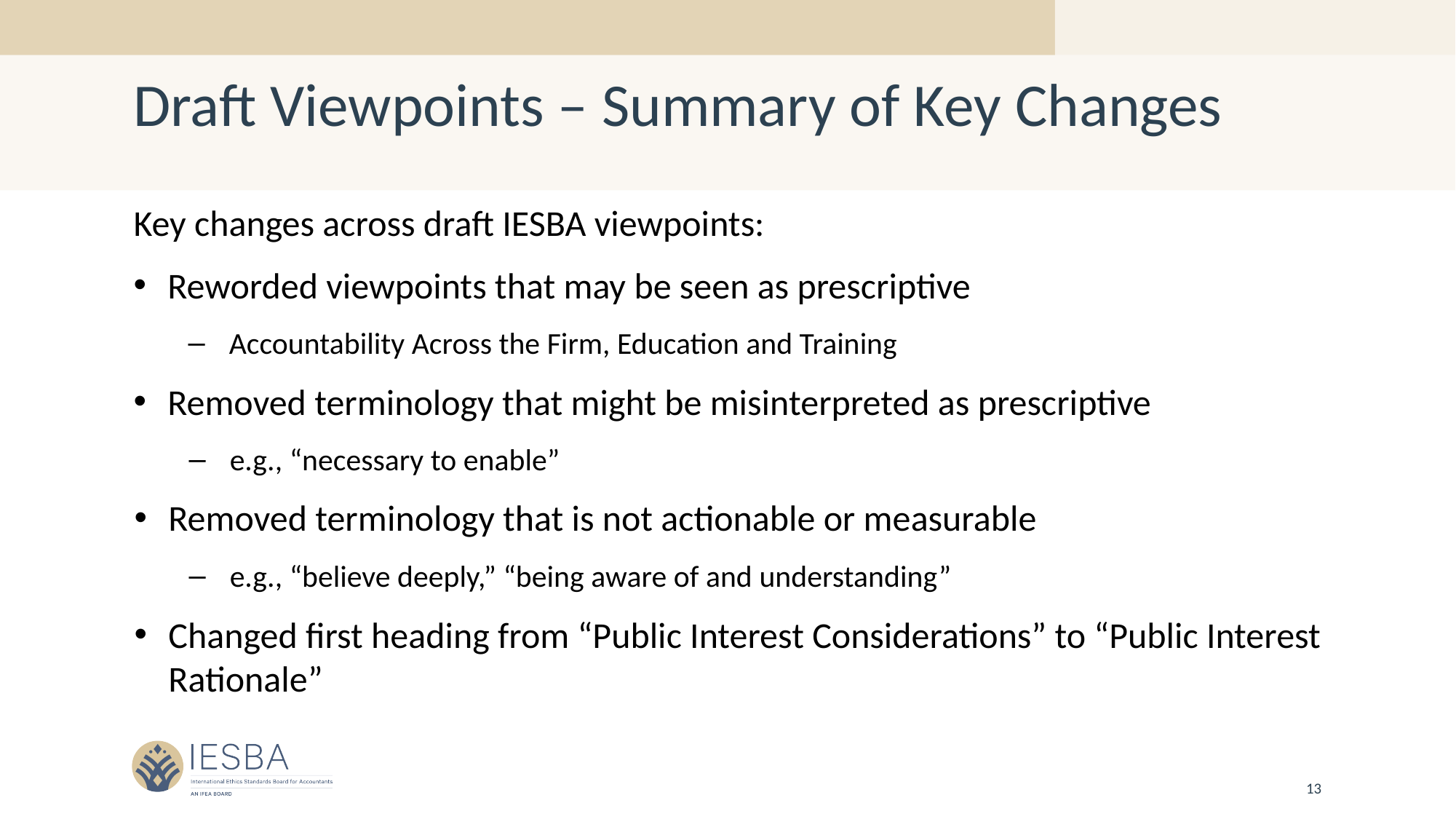

# Draft Viewpoints – Summary of Key Changes
Key changes across draft IESBA viewpoints:
Reworded viewpoints that may be seen as prescriptive
Accountability Across the Firm, Education and Training
Removed terminology that might be misinterpreted as prescriptive
e.g., “necessary to enable”
Removed terminology that is not actionable or measurable
e.g., “believe deeply,” “being aware of and understanding”
Changed first heading from “Public Interest Considerations” to “Public Interest Rationale”
13